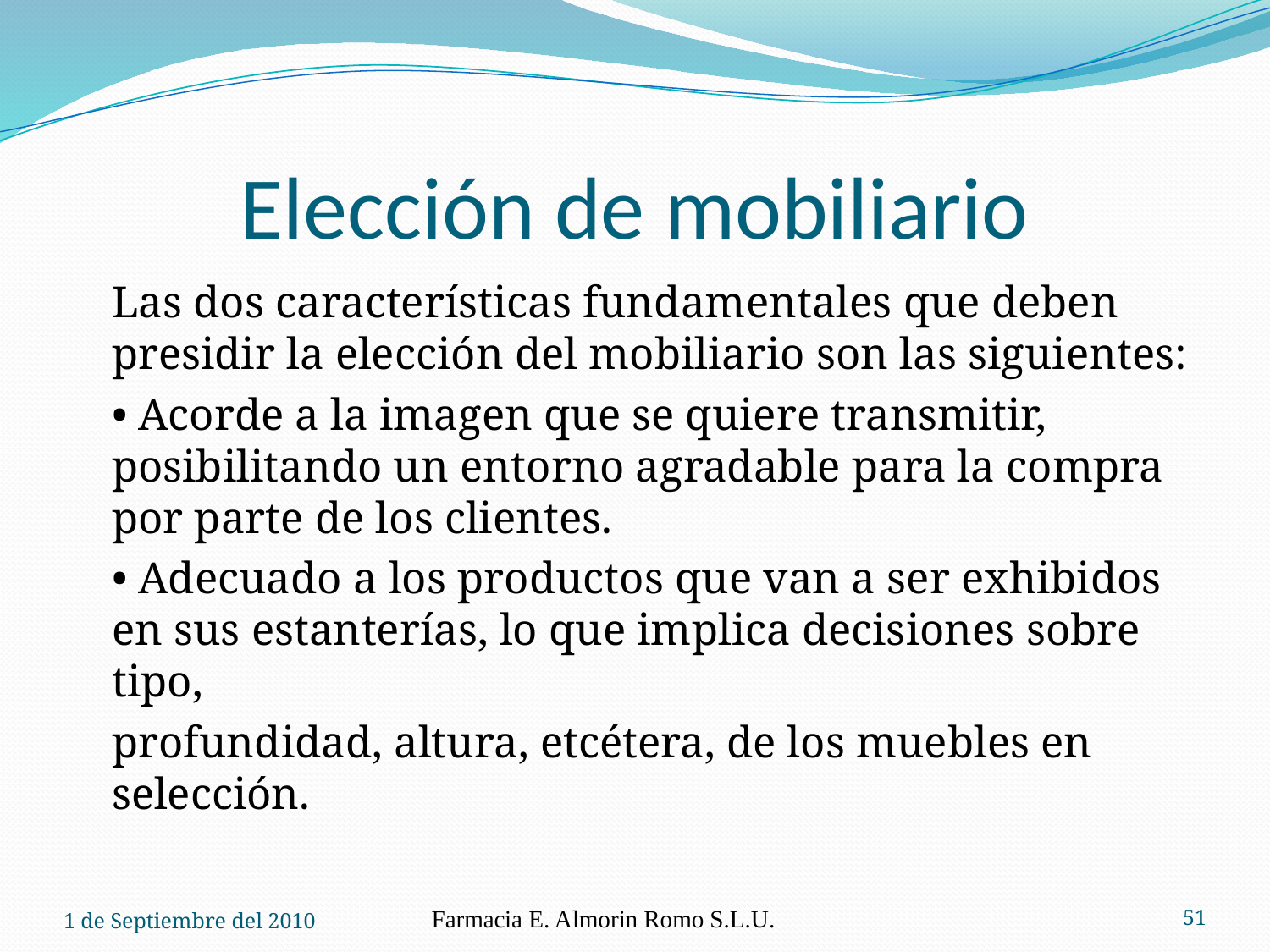

# Elección de mobiliario
	Las dos características fundamentales que deben presidir la elección del mobiliario son las siguientes:
	• Acorde a la imagen que se quiere transmitir, posibilitando un entorno agradable para la compra por parte de los clientes.
	• Adecuado a los productos que van a ser exhibidos en sus estanterías, lo que implica decisiones sobre tipo,
	profundidad, altura, etcétera, de los muebles en selección.
1 de Septiembre del 2010
Farmacia E. Almorin Romo S.L.U.
51